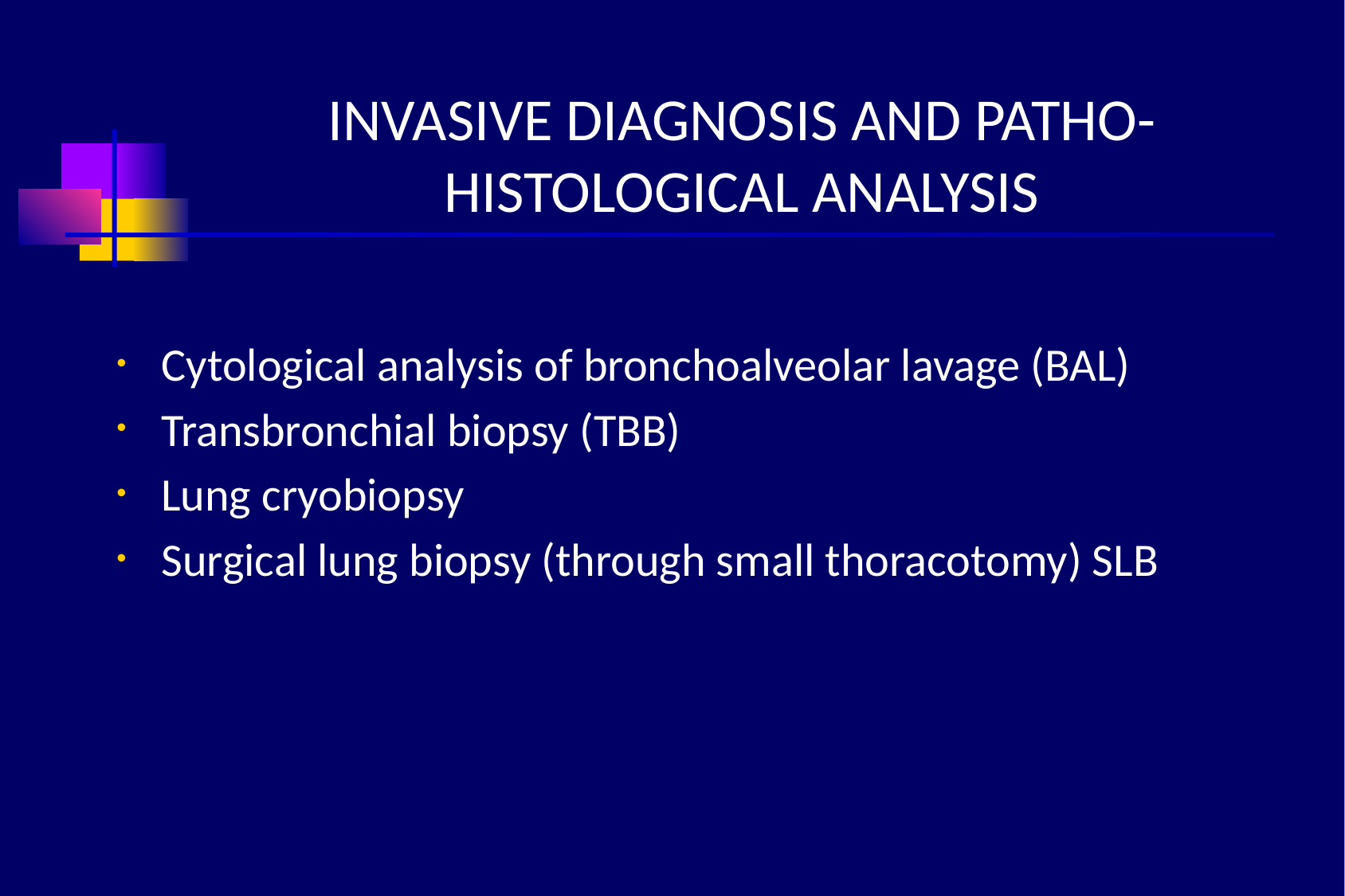

# INVASIVE DIAGNOSIS AND PATHO-HISTOLOGICAL ANALYSIS

Cytological analysis of bronchoalveolar lavage (BAL)
Transbronchial biopsy (TBB)
Lung cryobiopsy
Surgical lung biopsy (through small thoracotomy) SLB